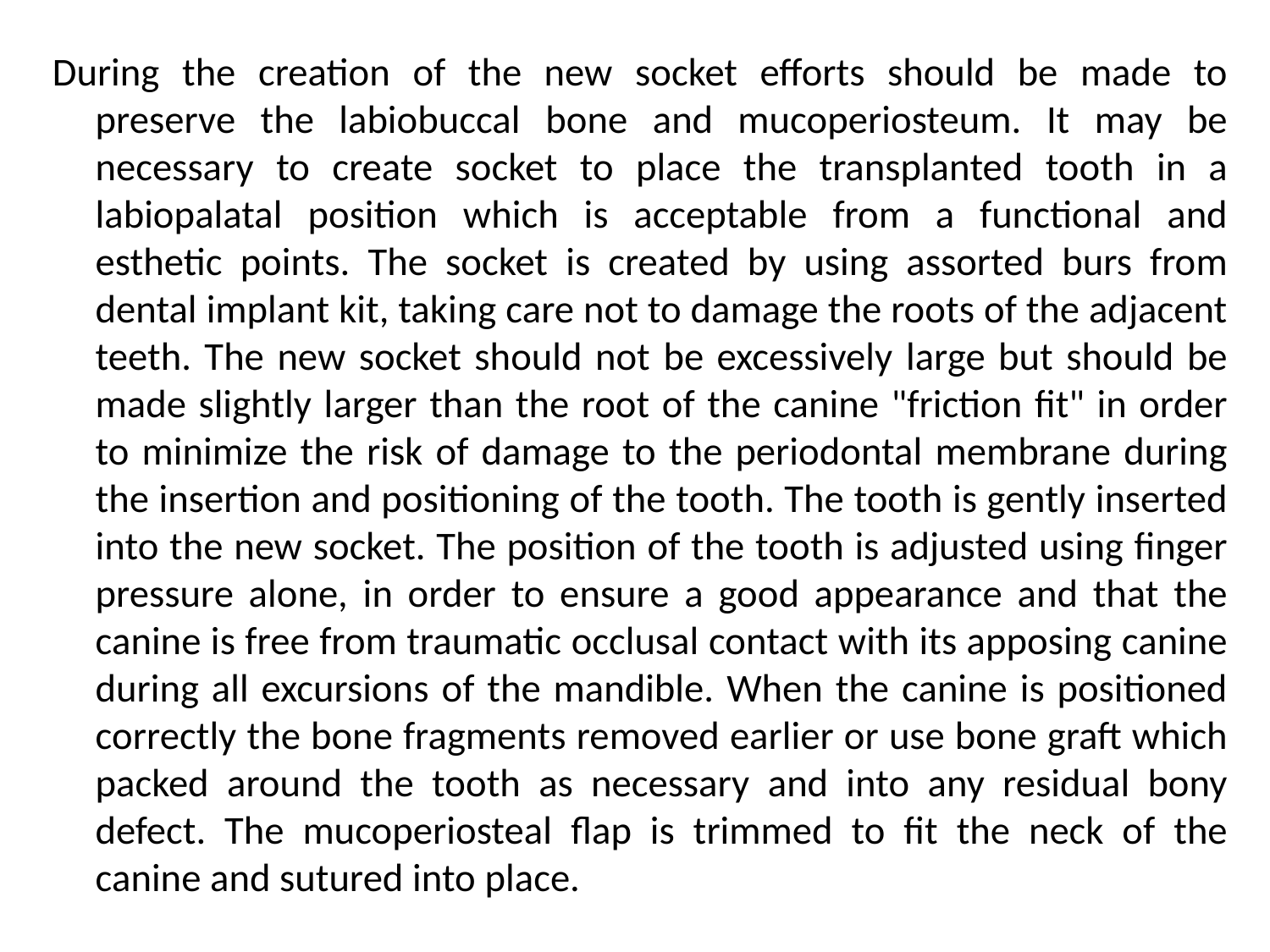

During the creation of the new socket efforts should be made to preserve the labiobuccal bone and mucoperiosteum. It may be necessary to create socket to place the transplanted tooth in a labiopalatal position which is acceptable from a functional and esthetic points. The socket is created by using assorted burs from dental implant kit, taking care not to damage the roots of the adjacent teeth. The new socket should not be excessively large but should be made slightly larger than the root of the canine "friction fit" in order to minimize the risk of damage to the periodontal membrane during the insertion and positioning of the tooth. The tooth is gently inserted into the new socket. The position of the tooth is adjusted using finger pressure alone, in order to ensure a good appearance and that the canine is free from traumatic occlusal contact with its apposing canine during all excursions of the mandible. When the canine is positioned correctly the bone fragments removed earlier or use bone graft which packed around the tooth as necessary and into any residual bony defect. The mucoperiosteal flap is trimmed to fit the neck of the canine and sutured into place.